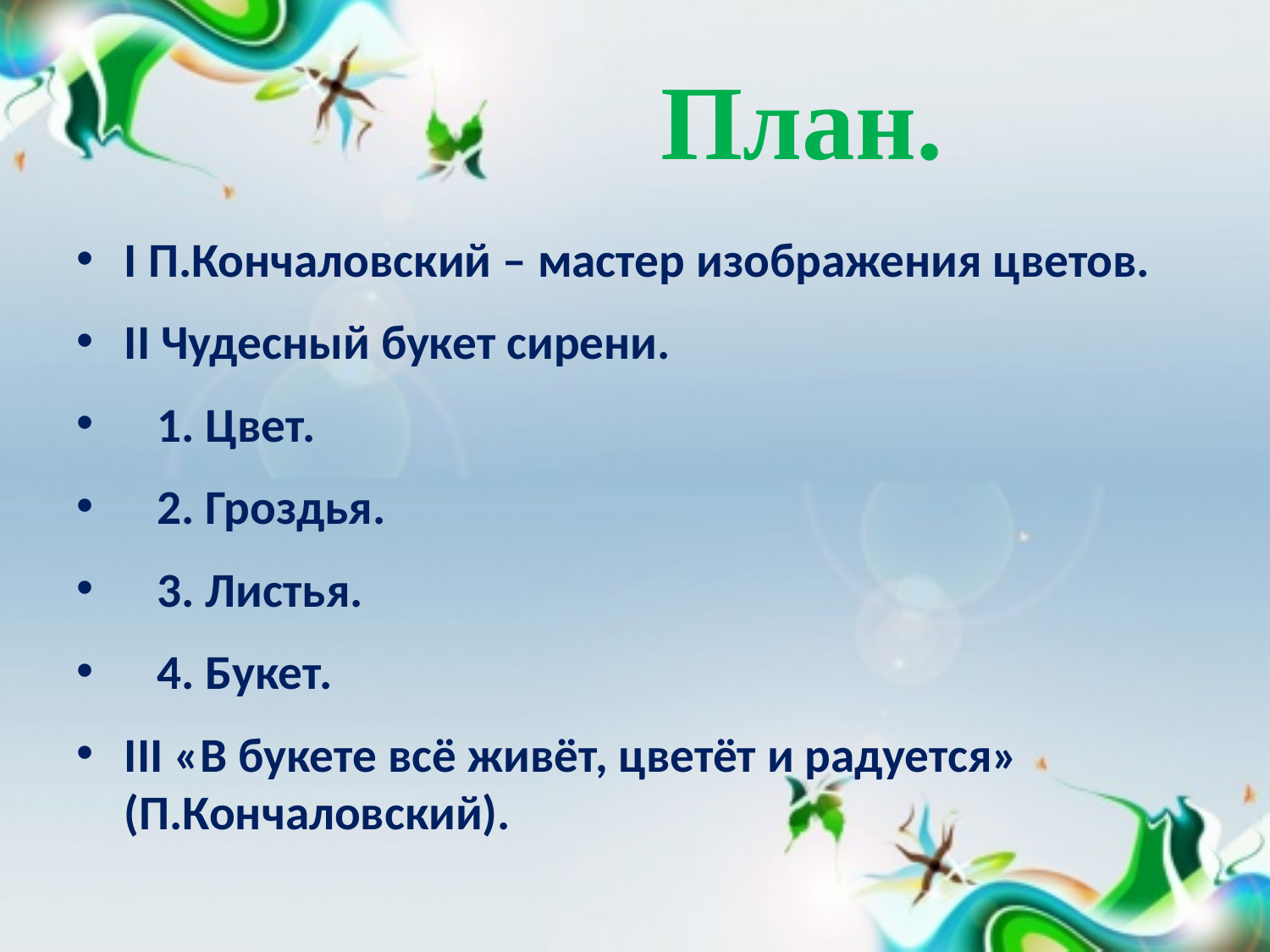

# План.
I П.Кончаловский – мастер изображения цветов.
II Чудесный букет сирени.
   1. Цвет.
   2. Гроздья.
   3. Листья.
   4. Букет.
III «В букете всё живёт, цветёт и радуется» (П.Кончаловский).